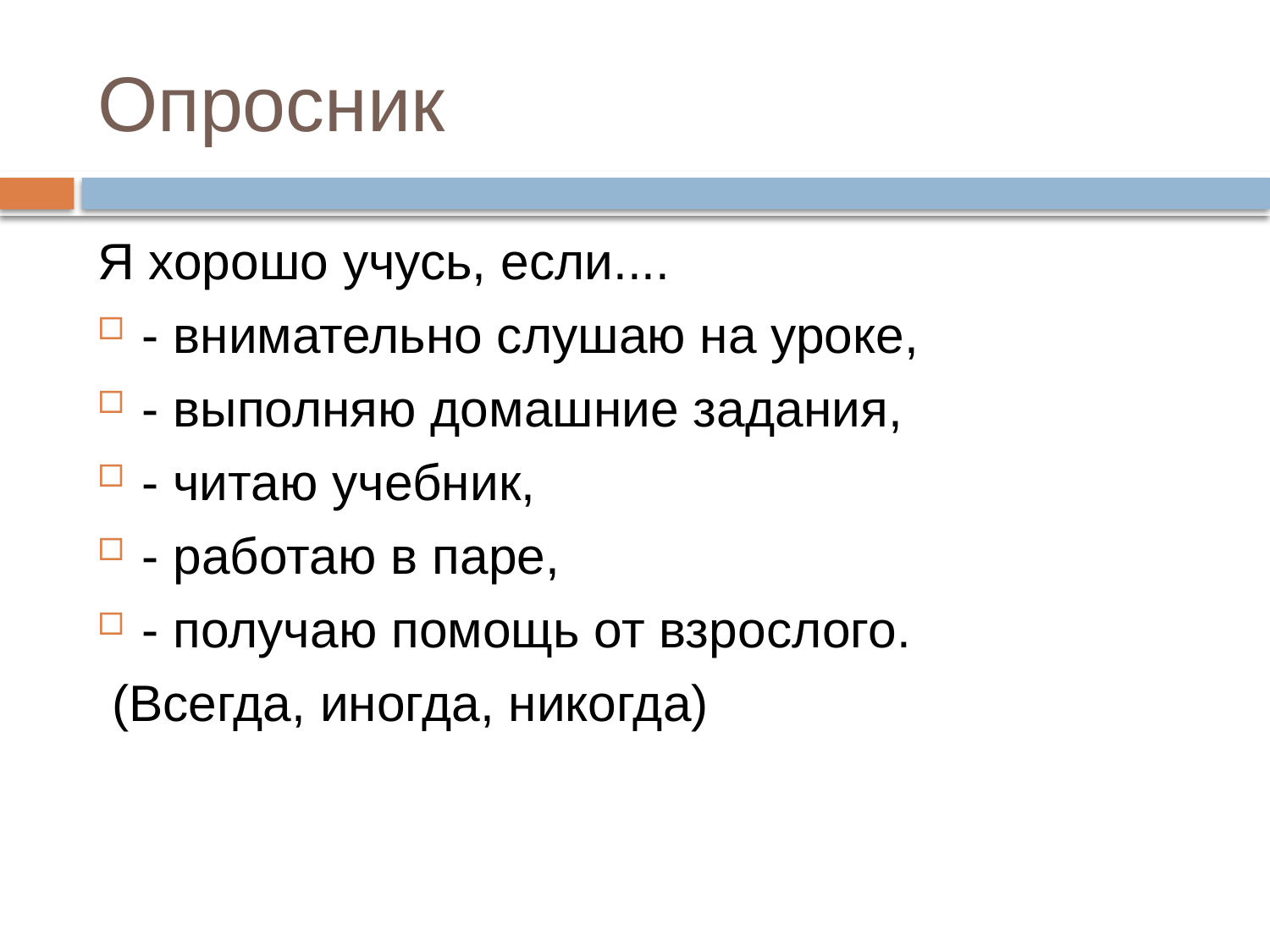

# Опросник
Я хорошо учусь, если....
- внимательно слушаю на уроке,
- выполняю домашние задания,
- читаю учебник,
- работаю в паре,
- получаю помощь от взрослого.
 (Всегда, иногда, никогда)